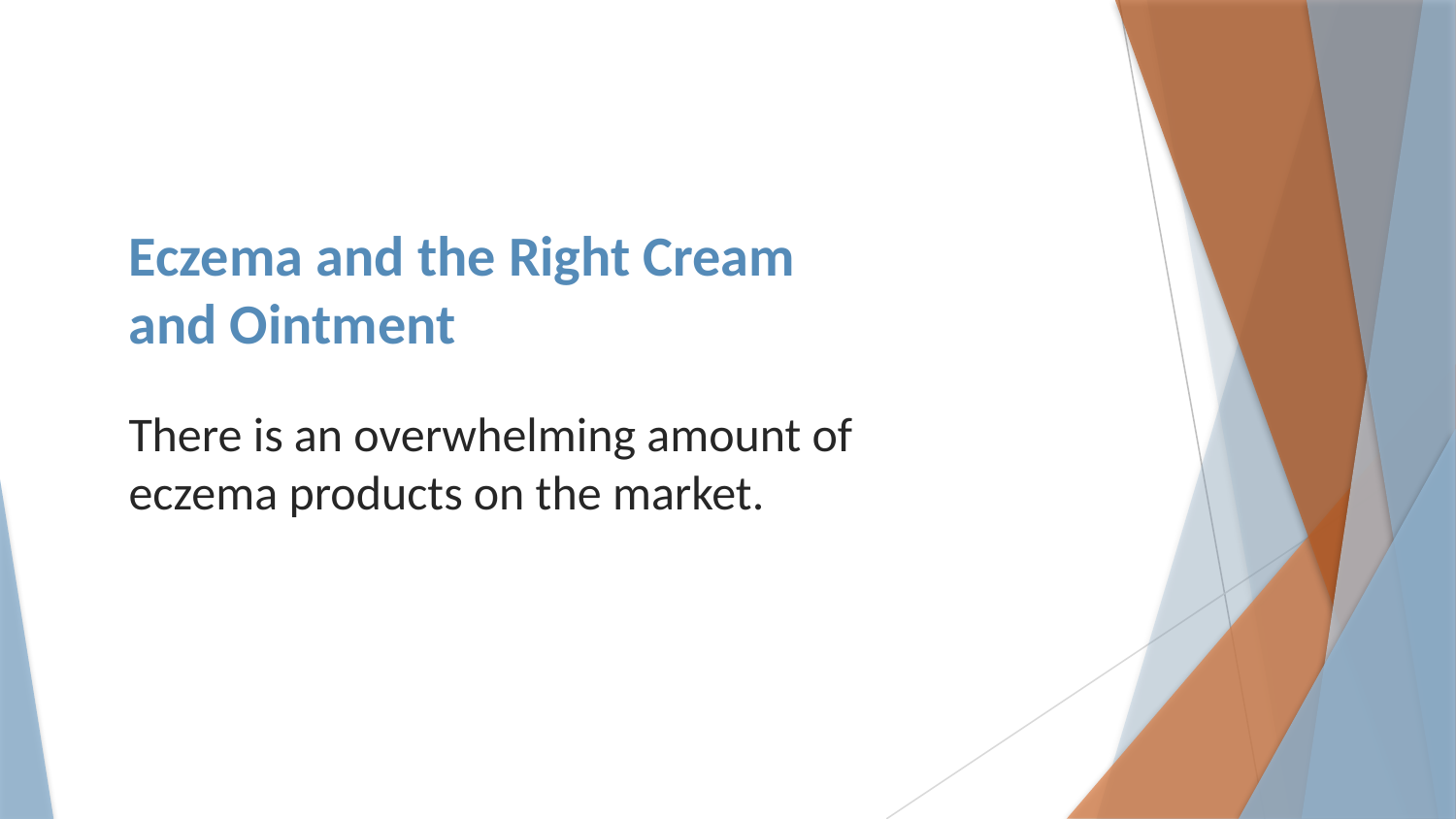

# Eczema and the Right Cream and Ointment
There is an overwhelming amount of eczema products on the market.